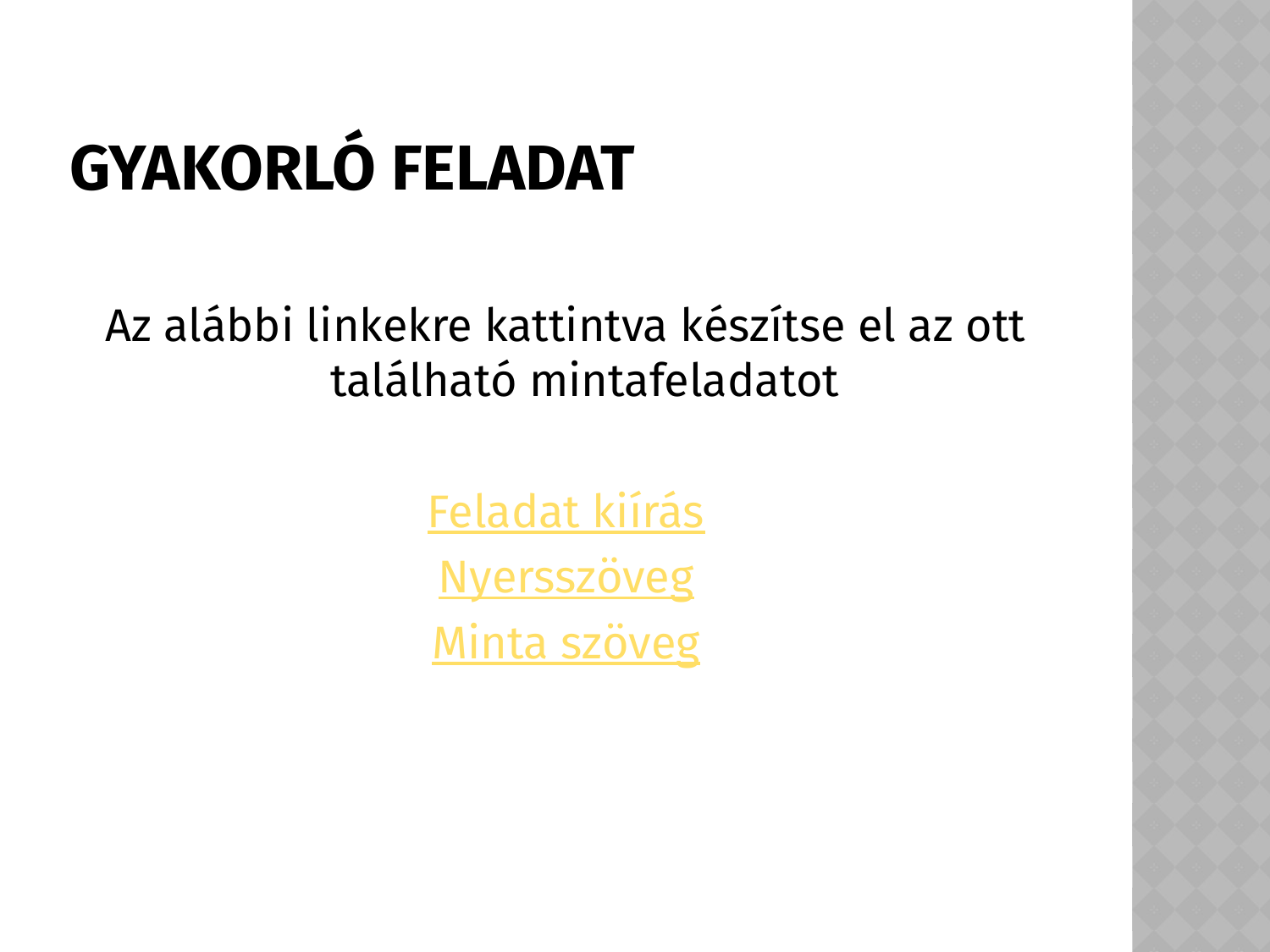

# Gyakorló feladat

Az alábbi linkekre kattintva készítse el az ott található mintafeladatot

Feladat kiírás
Nyersszöveg
Minta szöveg